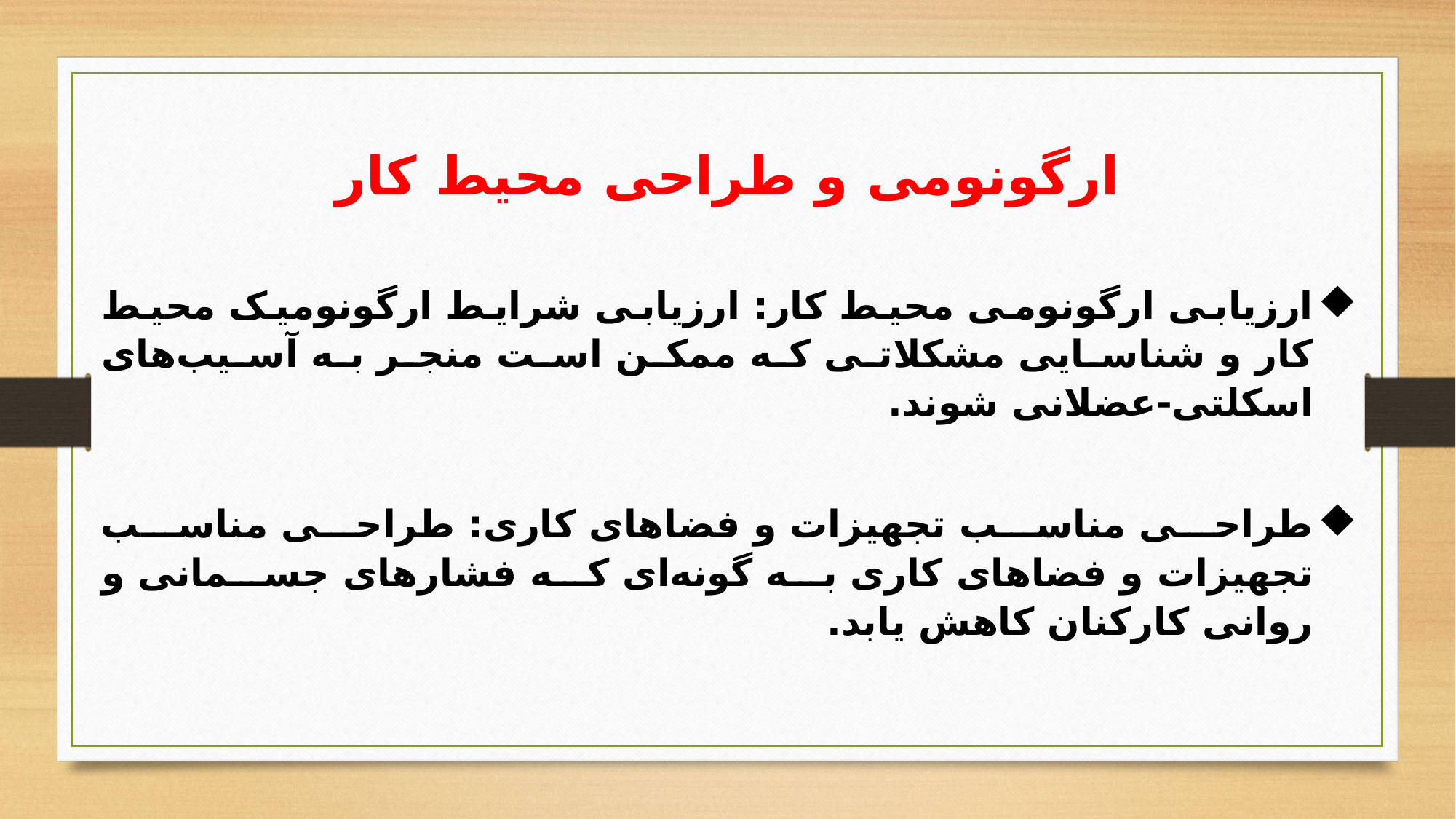

ارگونومی و طراحی محیط کار

ارزیابی ارگونومی محیط کار: ارزیابی شرایط ارگونومیک محیط کار و شناسایی مشکلاتی که ممکن است منجر به آسیب‌های اسکلتی-عضلانی شوند.

طراحی مناسب تجهیزات و فضاهای کاری: طراحی مناسب تجهیزات و فضاهای کاری به گونه‌ای که فشارهای جسمانی و روانی کارکنان کاهش یابد.